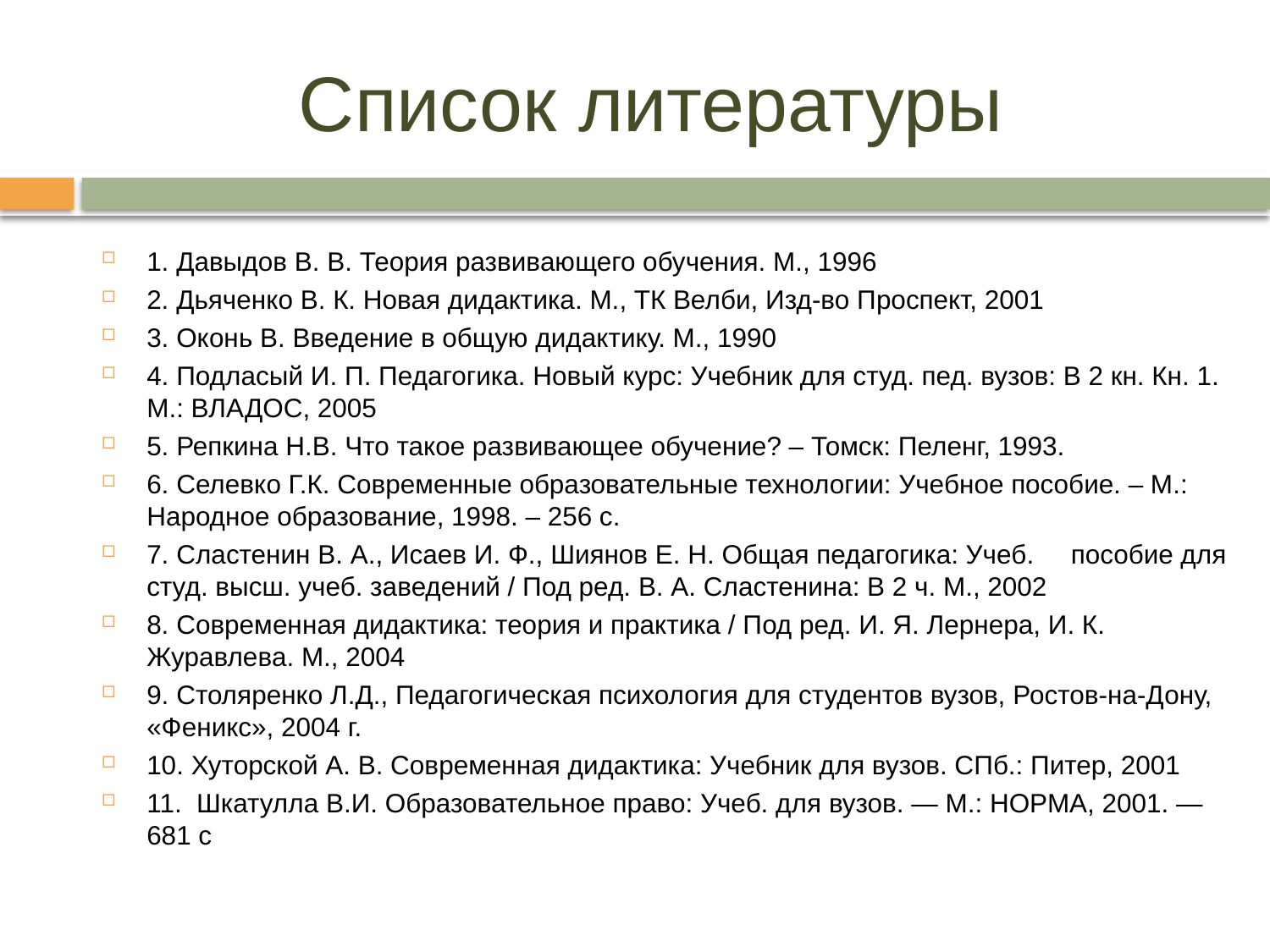

# Список литературы
1. Давыдов В. В. Теория развивающего обучения. М., 1996
2. Дьяченко В. К. Новая дидактика. М., ТК Велби, Изд-во Проспект, 2001
3. Оконь В. Введение в общую дидактику. М., 1990
4. Подласый И. П. Педагогика. Новый курс: Учебник для студ. пед. вузов: В 2 кн. Кн. 1. М.: ВЛАДОС, 2005
5. Репкина Н.В. Что такое развивающее обучение? – Томск: Пеленг, 1993.
6. Селевко Г.К. Современные образовательные технологии: Учебное пособие. – М.: Народное образование, 1998. – 256 с.
7. Сластенин В. А., Исаев И. Ф., Шиянов Е. Н. Общая педагогика: Учеб.     пособие для студ. высш. учеб. заведений / Под ред. В. А. Сластенина: В 2 ч. М., 2002
8. Современная дидактика: теория и практика / Под ред. И. Я. Лернера, И. К.   Журавлева. М., 2004
9. Столяренко Л.Д., Педагогическая психология для студентов вузов, Ростов-на-Дону, «Феникс», 2004 г.
10. Хуторской А. В. Современная дидактика: Учебник для вузов. СПб.: Питер, 2001
11.  Шкатулла В.И. Образовательное право: Учеб. для вузов. — М.: НОРМА, 2001. — 681 с